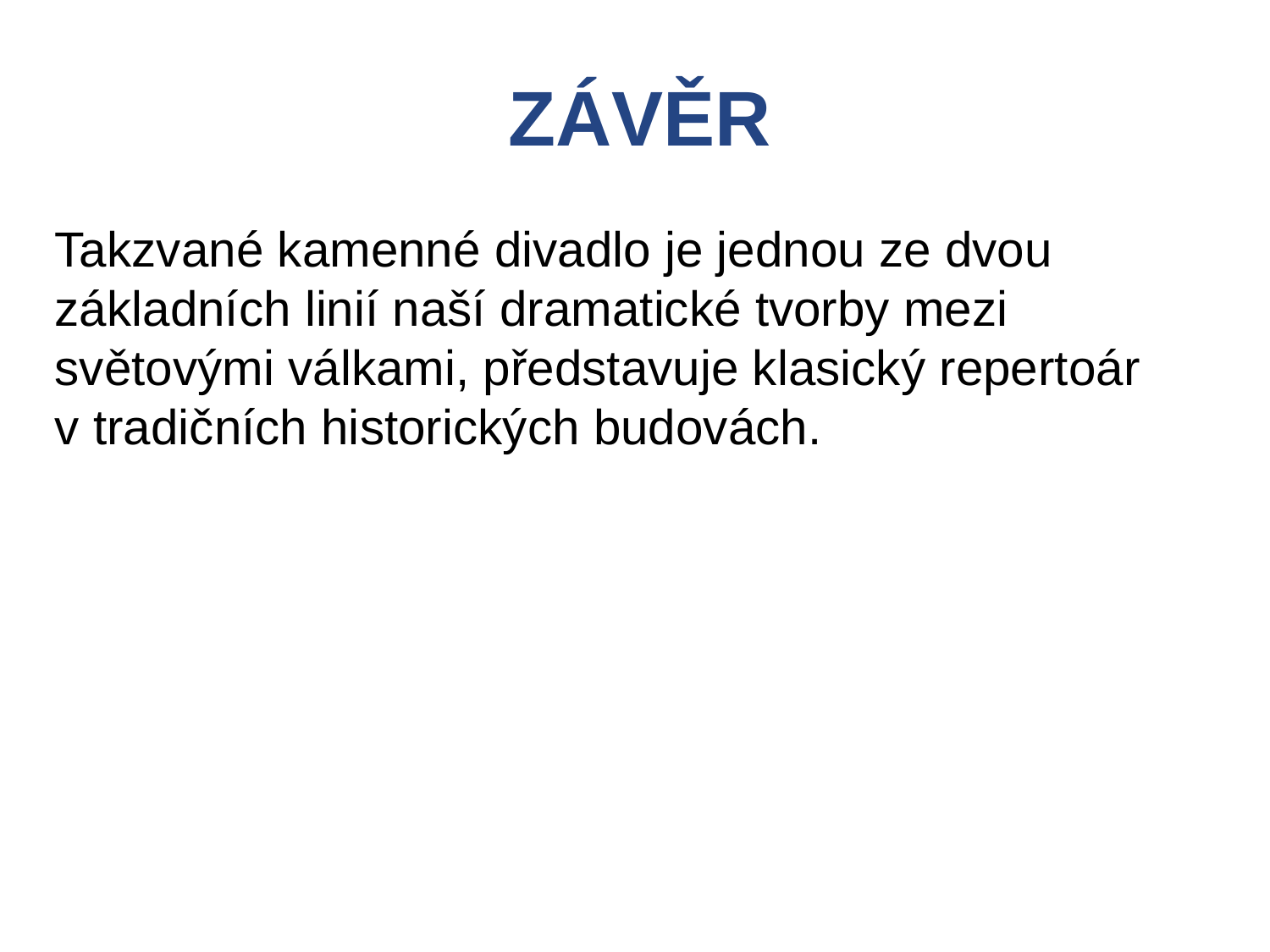

ZÁVĚR
Takzvané kamenné divadlo je jednou ze dvou základních linií naší dramatické tvorby mezi světovými válkami, představuje klasický repertoár
v tradičních historických budovách.